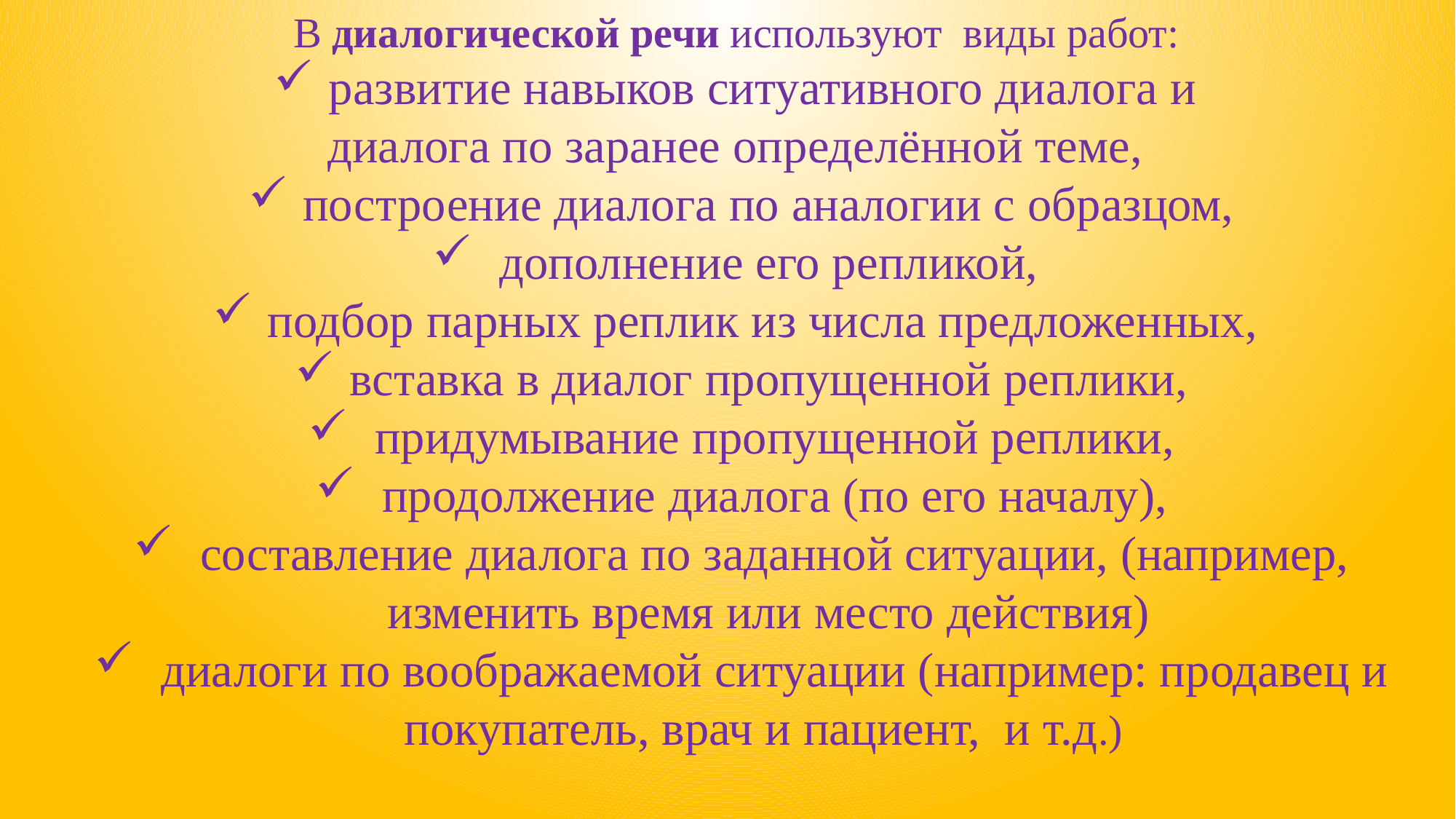

В диалогической речи используют  виды работ:
развитие навыков ситуативного диалога и
диалога по заранее определённой теме,
построение диалога по аналогии с образцом,
 дополнение его репликой,
подбор парных реплик из числа предложенных,
вставка в диалог пропущенной реплики,
 придумывание пропущенной реплики,
 продолжение диалога (по его началу),
 составление диалога по заданной ситуации, (например, изменить время или место действия)
 диалоги по воображаемой ситуации (например: продавец и покупатель, врач и пациент,  и т.д.)